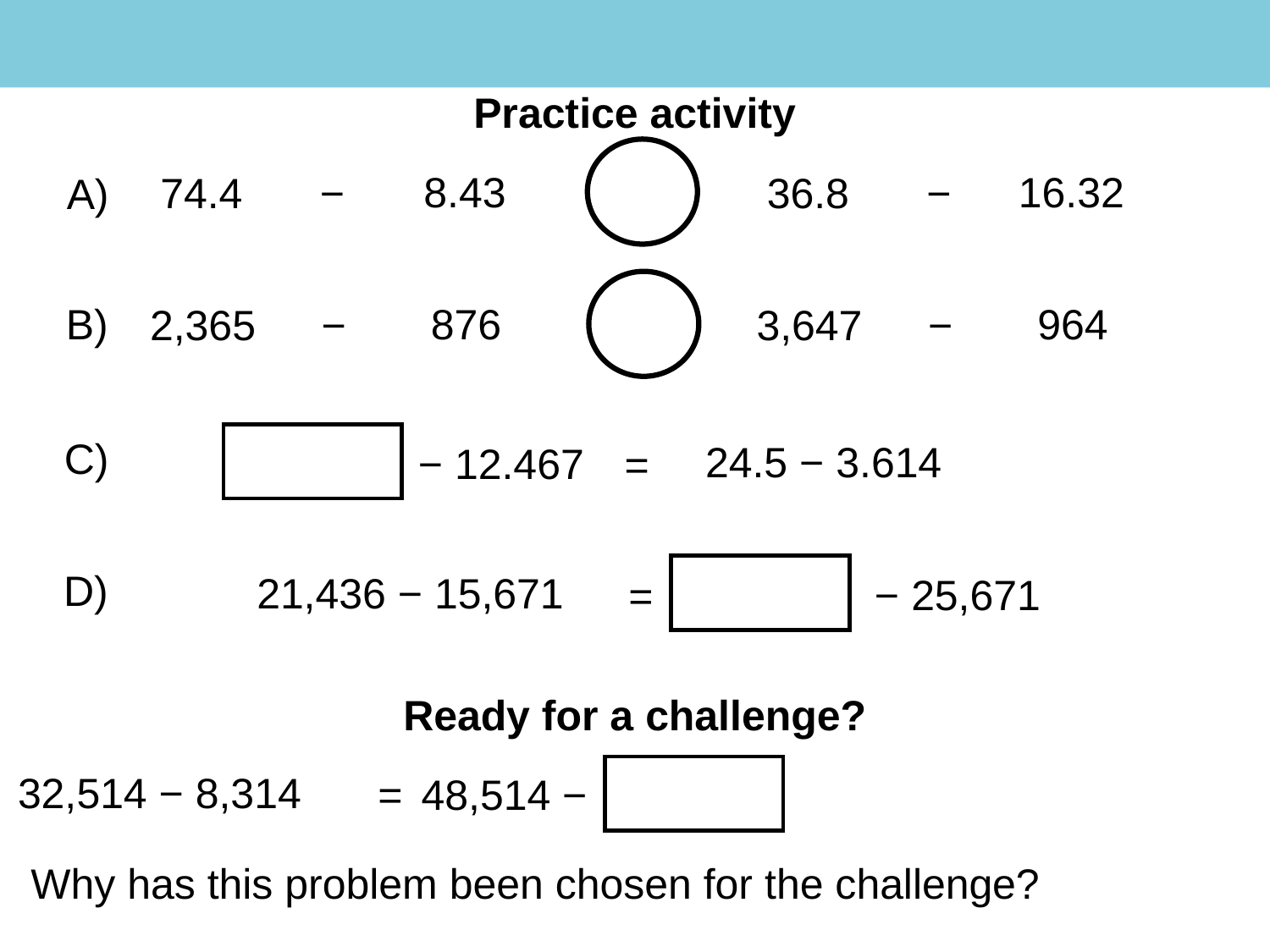

Practice activity

8.43
16.32
74.4
−
36.8
−
A)

B)
876
964
2,365
−
3,647
−

C)
24.5 − 3.614
− 12.467
=

D)
21,436 − 15,671
− 25,671
=
Ready for a challenge?

32,514 − 8,314
48,514 −
=
Why has this problem been chosen for the challenge?